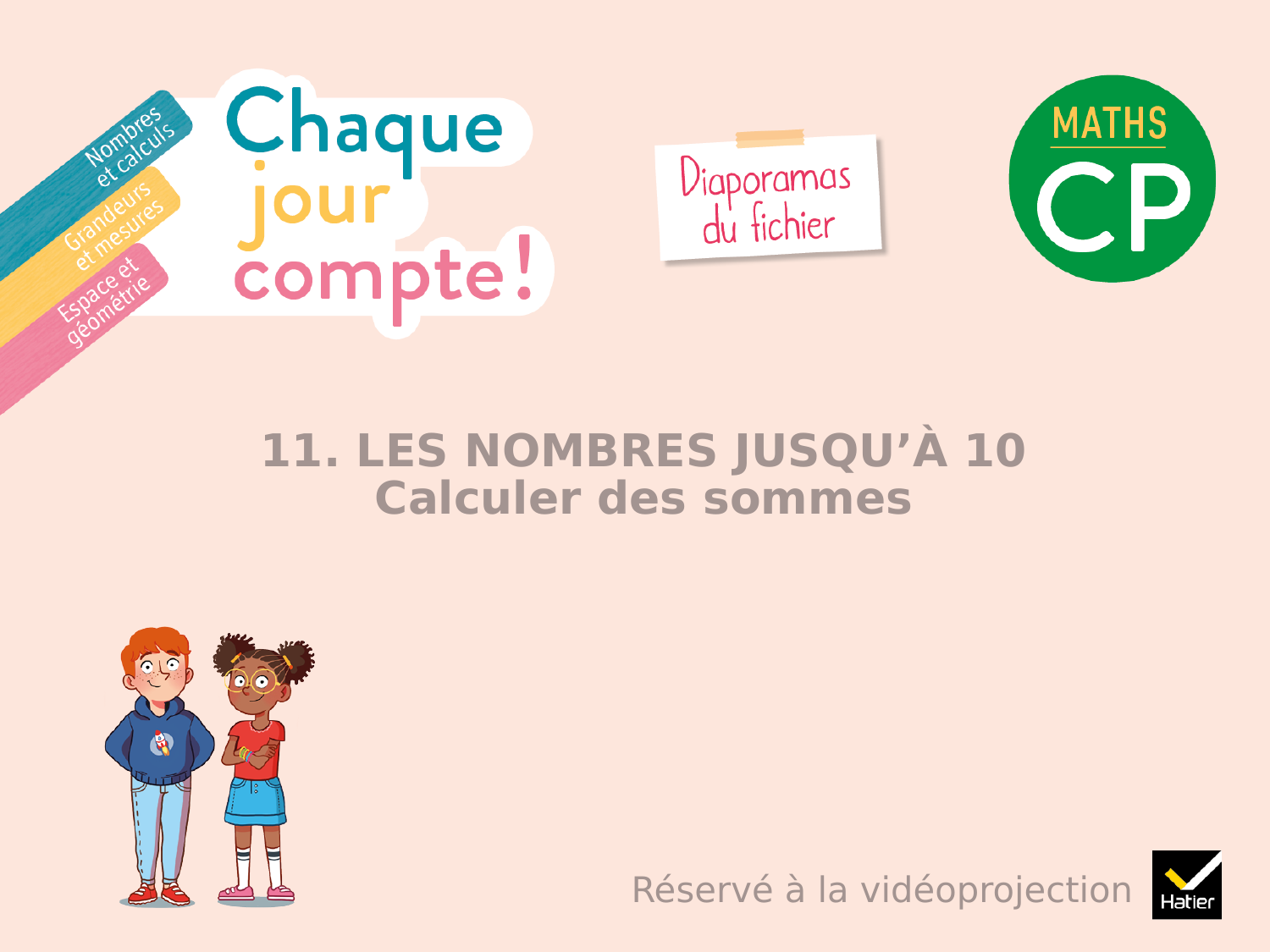

# 11. LES NOMBRES JUSQU’À 10 Calculer des sommes
Réservé à la vidéoprojection